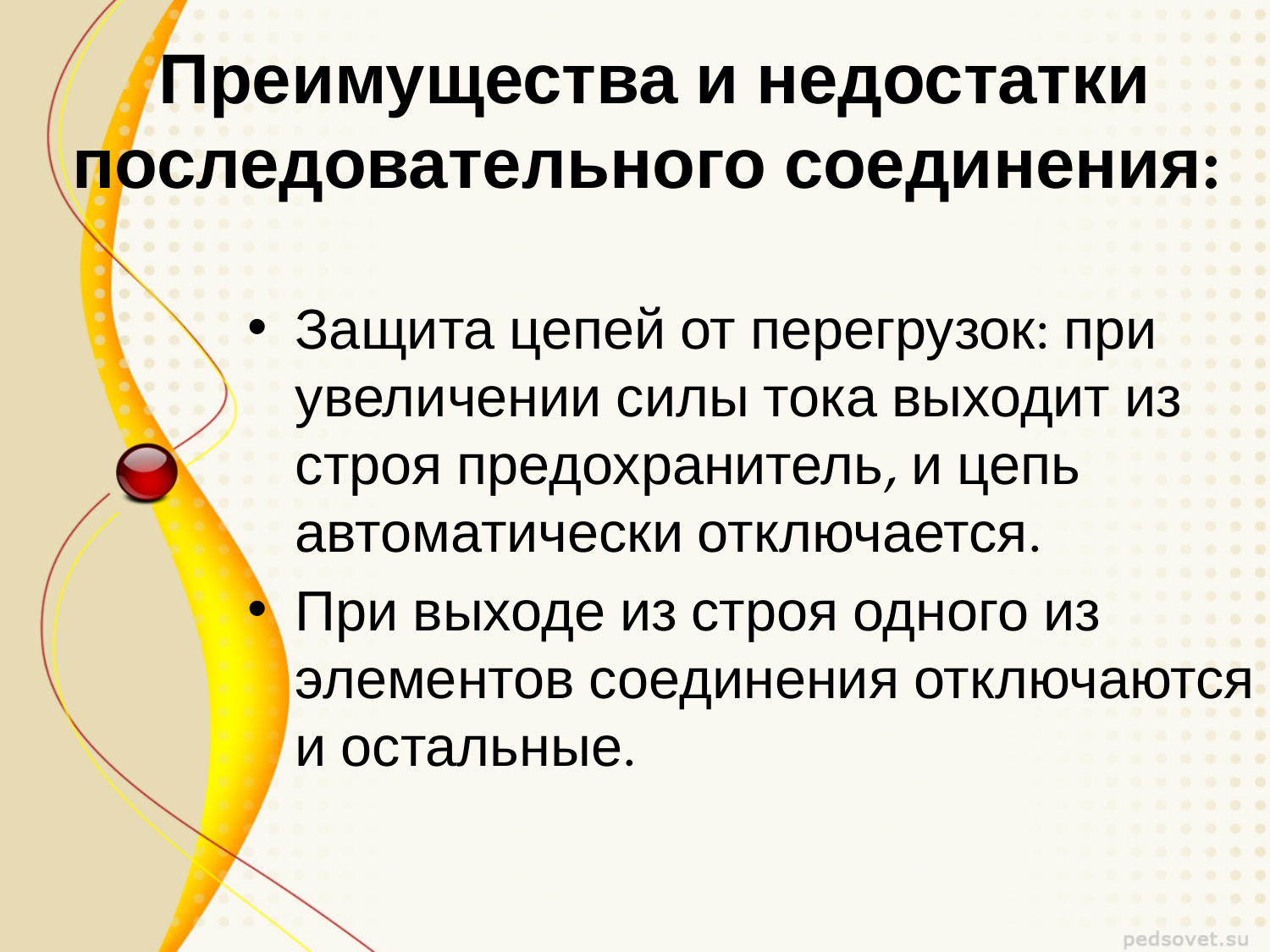

# Преимущества и недостатки последовательного соединения:
Защита цепей от перегрузок: при увеличении силы тока выходит из строя предохранитель, и цепь автоматически отключается.
При выходе из строя одного из элементов соединения отключаются и остальные.